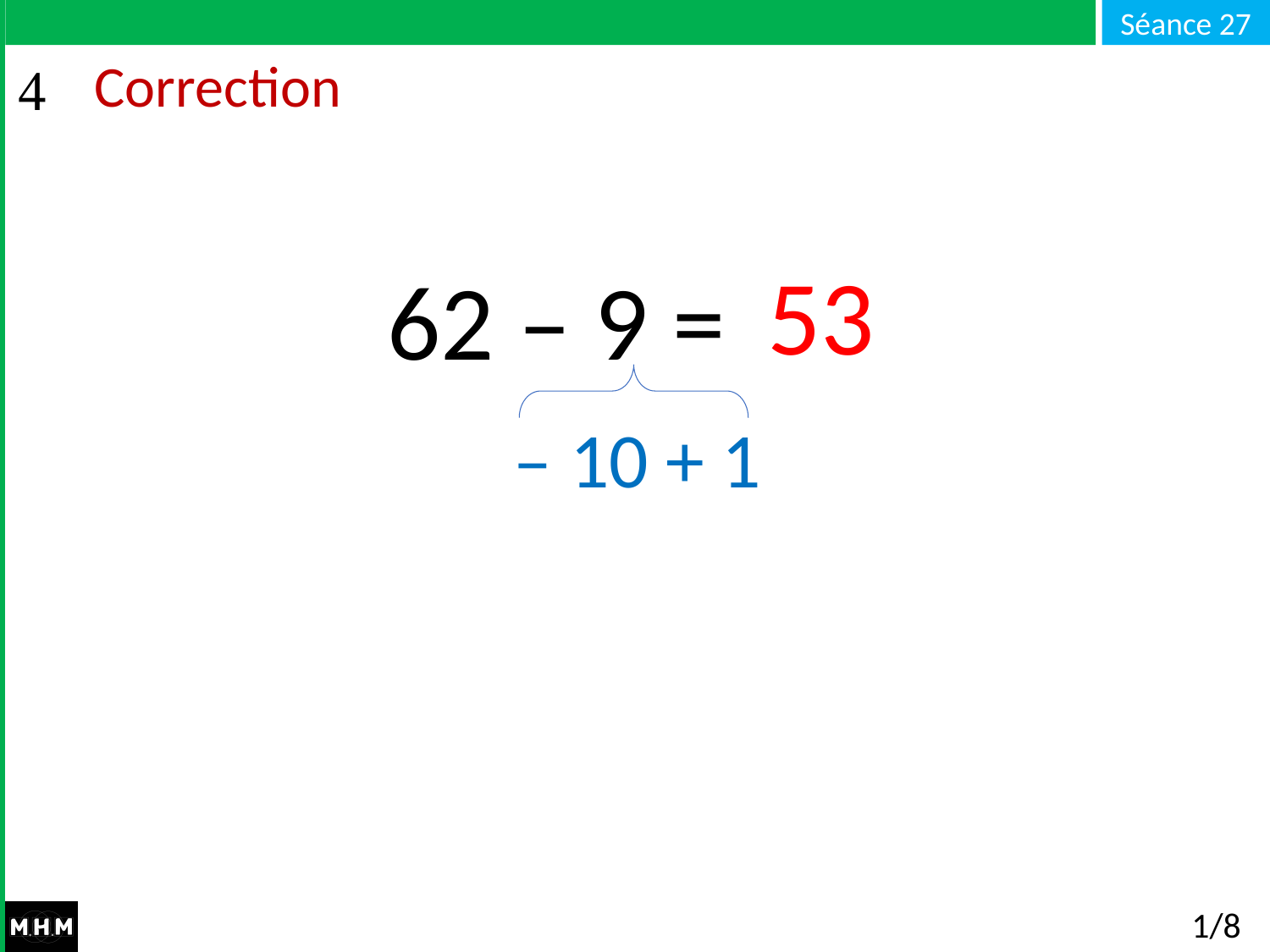

# Correction
53
62 – 9 =

– 10 + 1
1/8